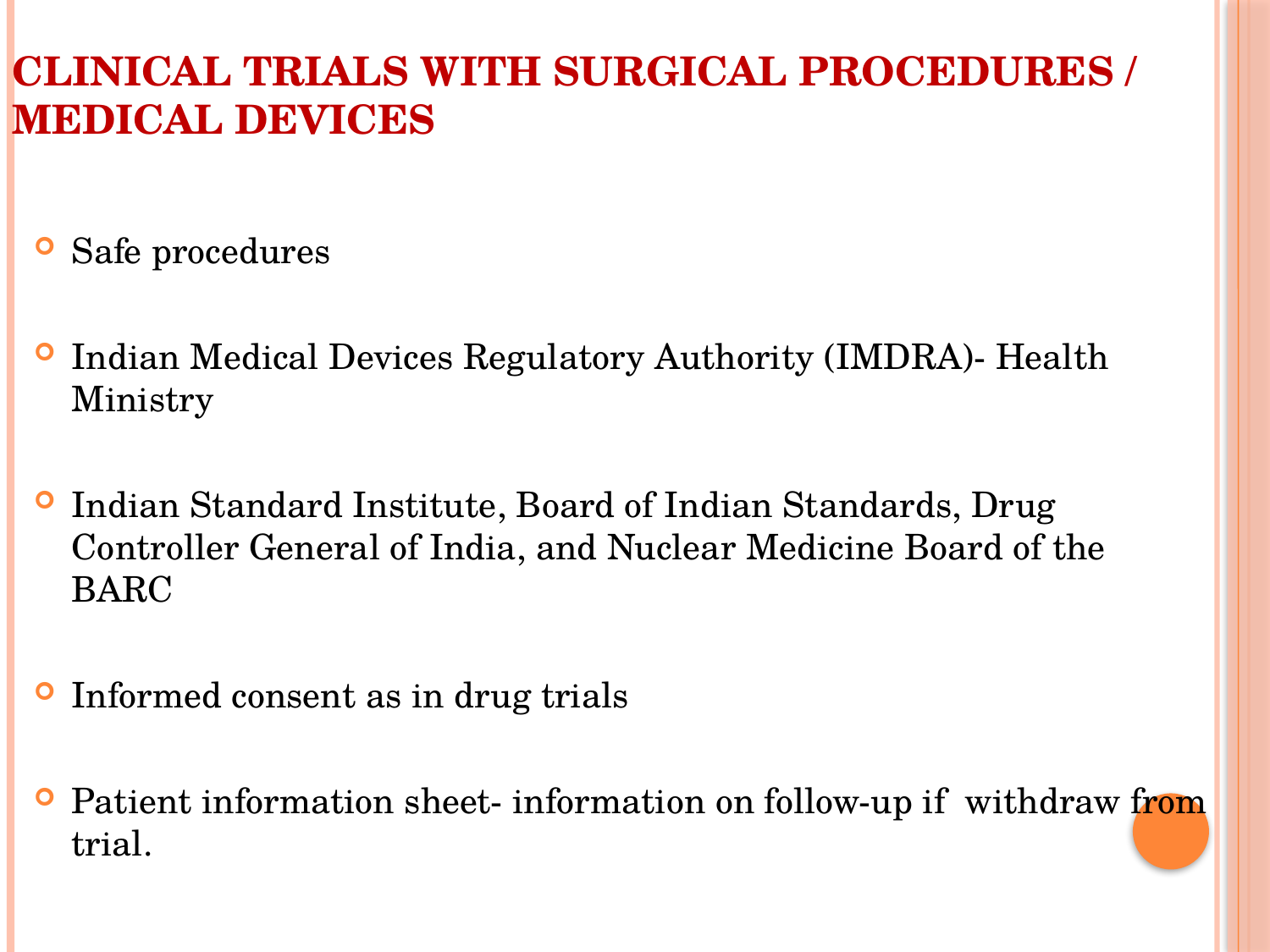

# Clinical trials with surgical procedures / medical devices
Safe procedures

Indian Medical Devices Regulatory Authority (IMDRA)- Health Ministry

Indian Standard Institute, Board of Indian Standards, Drug Controller General of India, and Nuclear Medicine Board of the BARC

Informed consent as in drug trials

Patient information sheet- information on follow-up if  withdraw from trial.